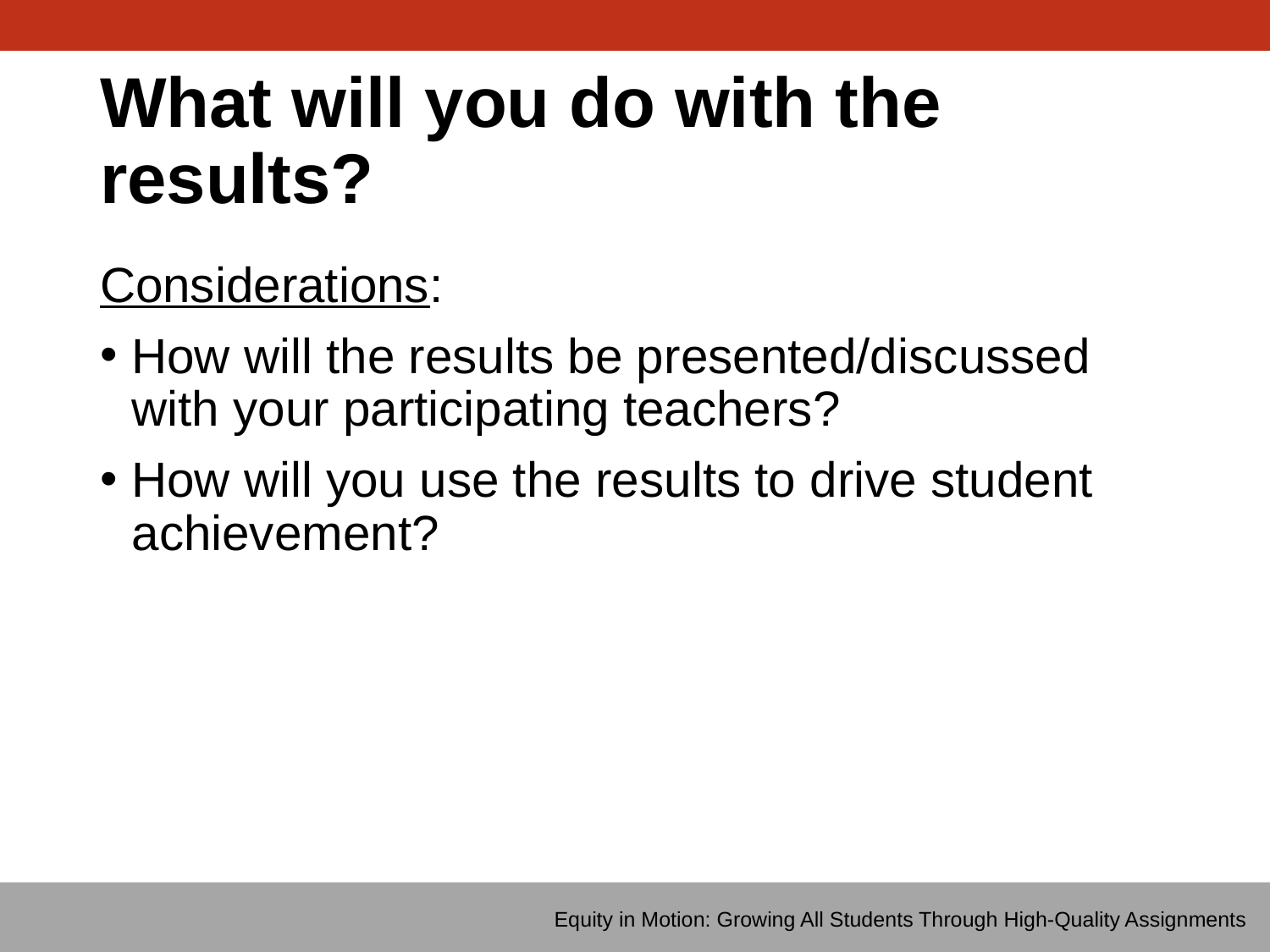

# What will you do with the results?
Considerations:
How will the results be presented/discussed with your participating teachers?
How will you use the results to drive student achievement?